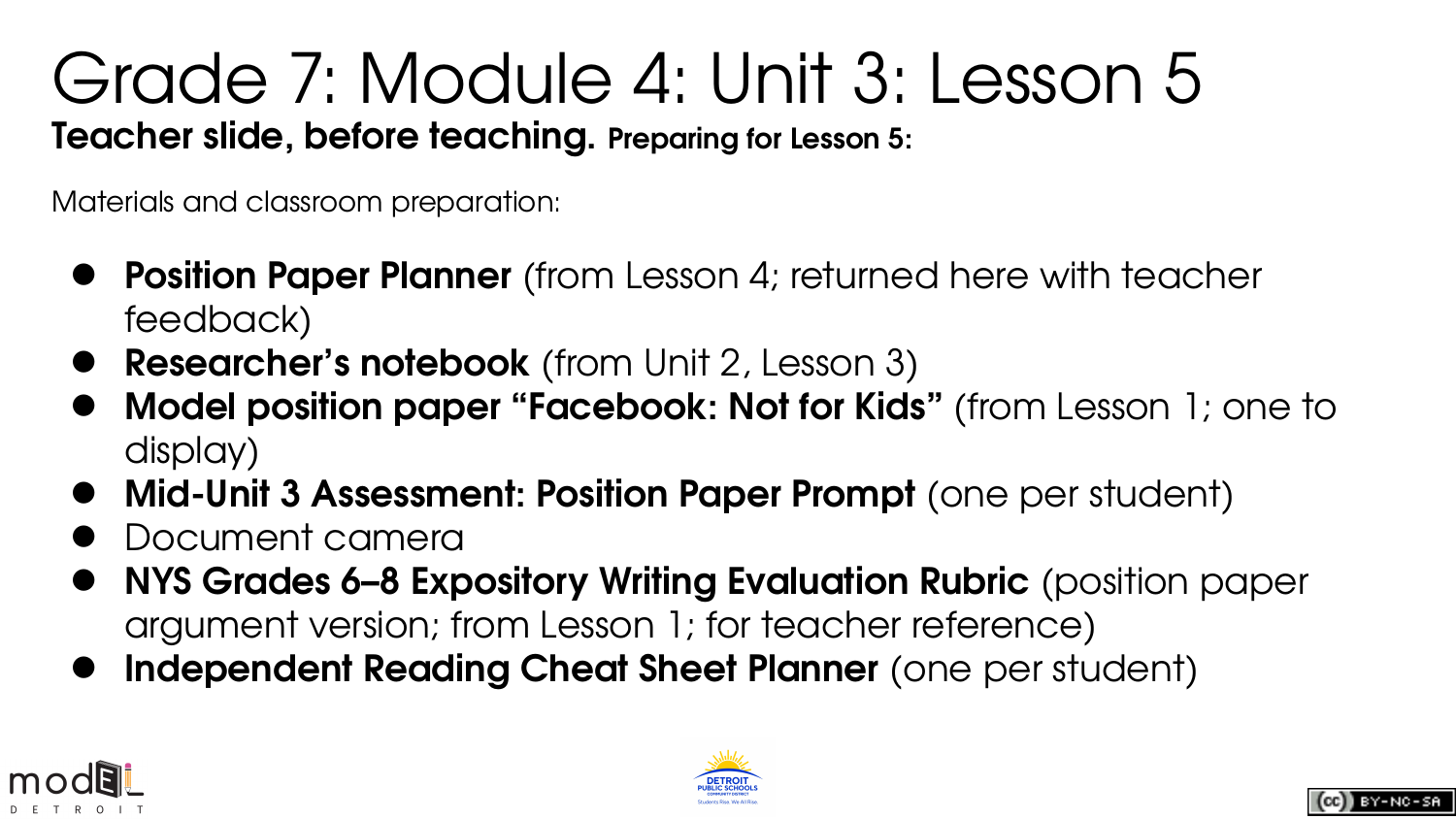

Grade 7: Module 4: Unit 3: Lesson 5
Teacher slide, before teaching. Preparing for Lesson 5:

Materials and classroom preparation:

Position Paper Planner (from Lesson 4; returned here with teacher feedback)
Researcher’s notebook (from Unit 2, Lesson 3)
Model position paper “Facebook: Not for Kids” (from Lesson 1; one to display)
Mid-Unit 3 Assessment: Position Paper Prompt (one per student)
Document camera
NYS Grades 6–8 Expository Writing Evaluation Rubric (position paper argument version; from Lesson 1; for teacher reference)
Independent Reading Cheat Sheet Planner (one per student)